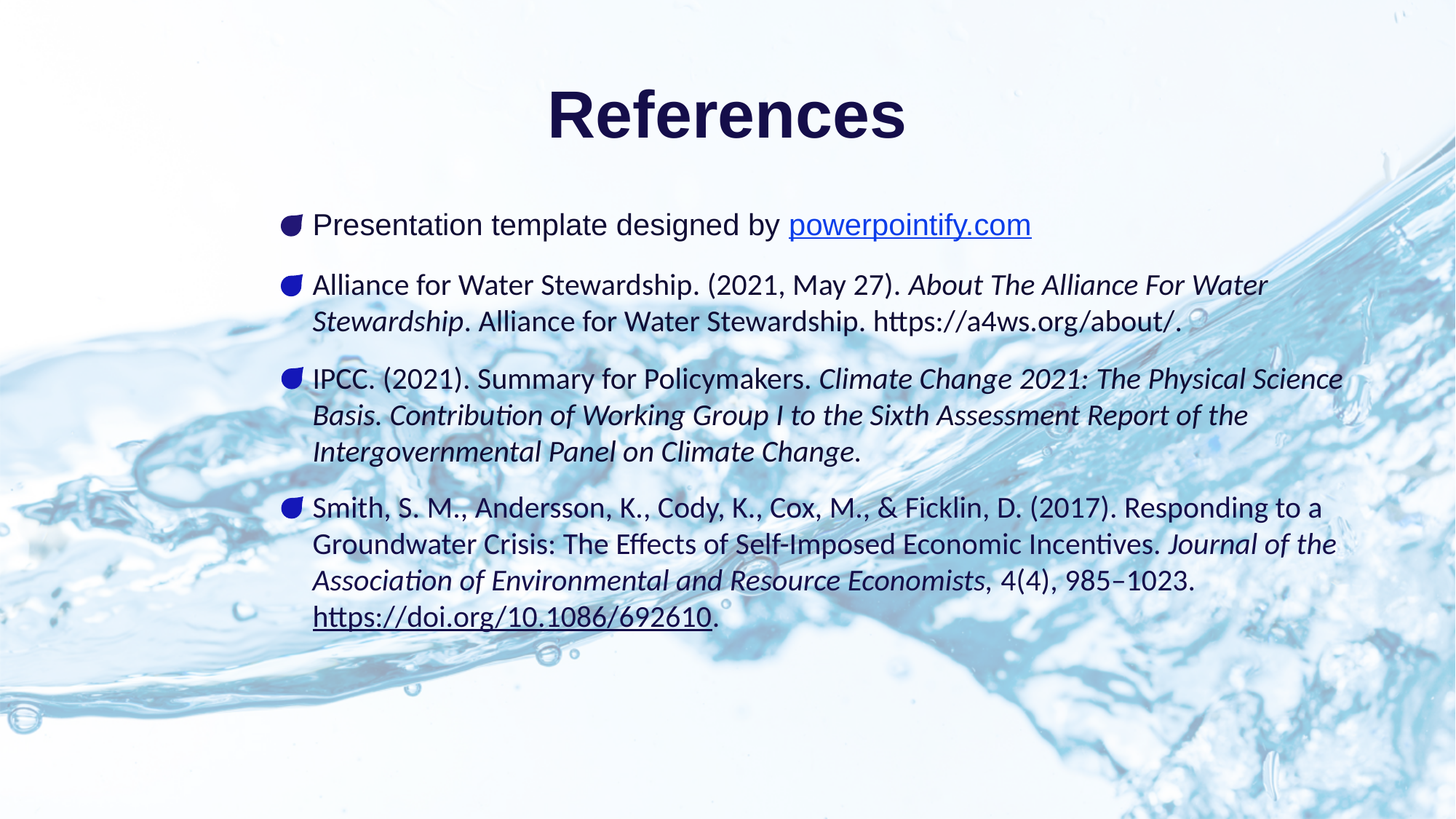

References
Presentation template designed by powerpointify.com

Alliance for Water Stewardship. (2021, May 27). About The Alliance For Water Stewardship. Alliance for Water Stewardship. https://a4ws.org/about/.

IPCC. (2021). Summary for Policymakers. Climate Change 2021: The Physical Science Basis. Contribution of Working Group I to the Sixth Assessment Report of the Intergovernmental Panel on Climate Change.

Smith, S. M., Andersson, K., Cody, K., Cox, M., & Ficklin, D. (2017). Responding to a Groundwater Crisis: The Effects of Self-Imposed Economic Incentives. Journal of the Association of Environmental and Resource Economists, 4(4), 985–1023. https://doi.org/10.1086/692610.